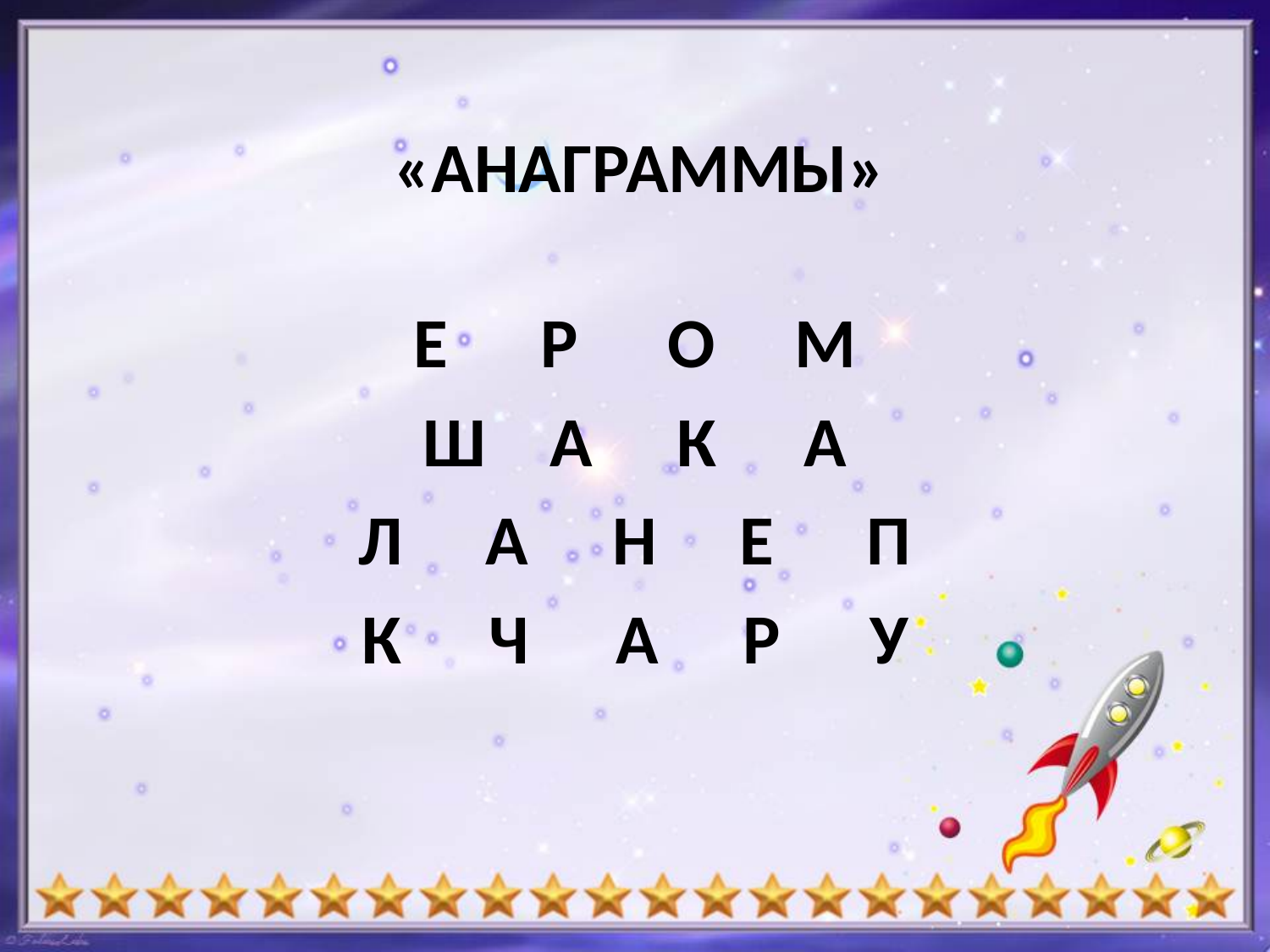

# «Анаграммы»
Е	Р	О	М
Ш	А	К	А
Л	А	Н	Е	П
К	Ч	А	Р	У